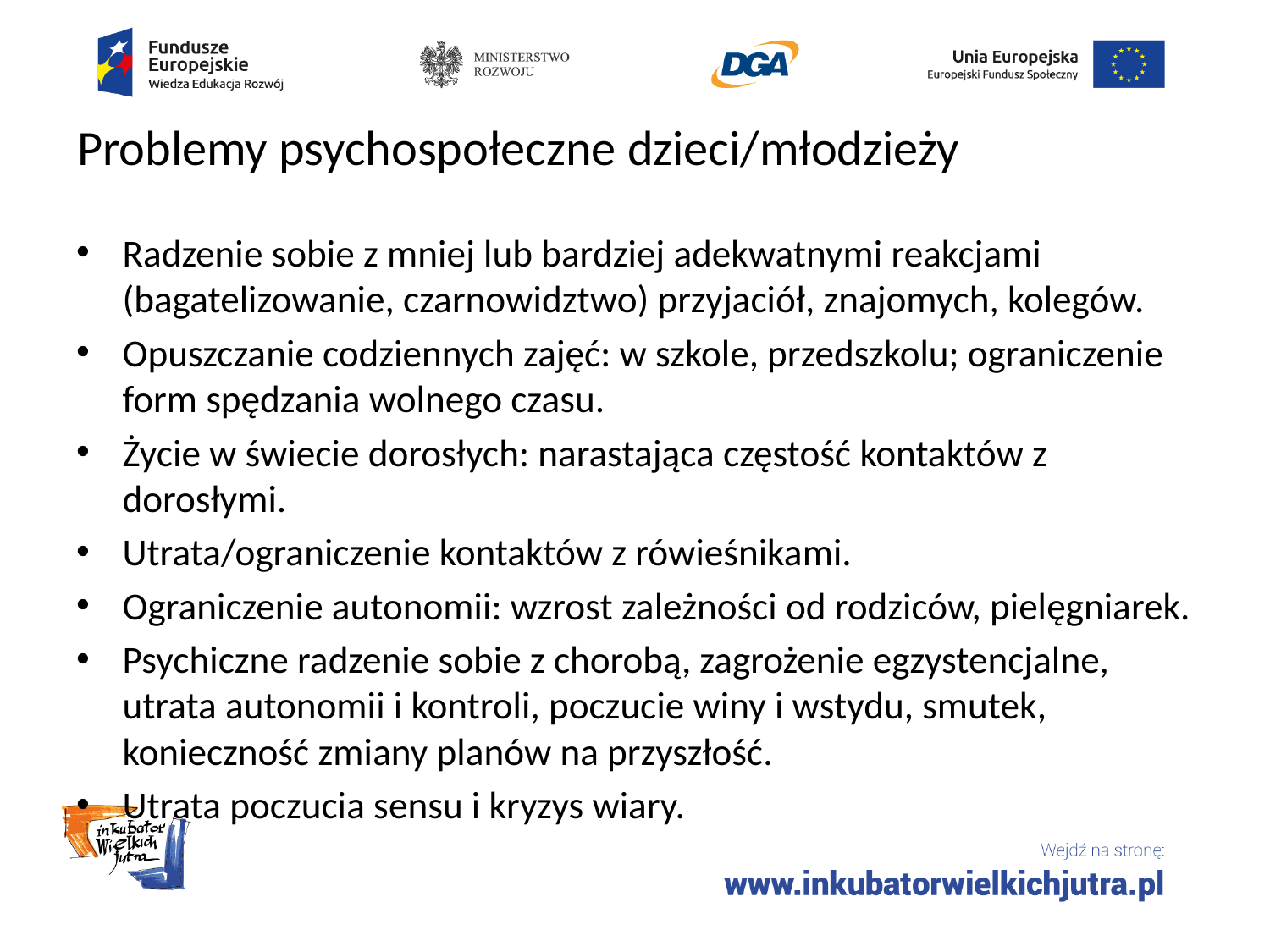

# Problemy psychospołeczne dzieci/młodzieży
Radzenie sobie z mniej lub bardziej adekwatnymi reakcjami (bagatelizowanie, czarnowidztwo) przyjaciół, znajomych, kolegów.
Opuszczanie codziennych zajęć: w szkole, przedszkolu; ograniczenie form spędzania wolnego czasu.
Życie w świecie dorosłych: narastająca częstość kontaktów z dorosłymi.
Utrata/ograniczenie kontaktów z rówieśnikami.
Ograniczenie autonomii: wzrost zależności od rodziców, pielęgniarek.
Psychiczne radzenie sobie z chorobą, zagrożenie egzystencjalne, utrata autonomii i kontroli, poczucie winy i wstydu, smutek, konieczność zmiany planów na przyszłość.
Utrata poczucia sensu i kryzys wiary.